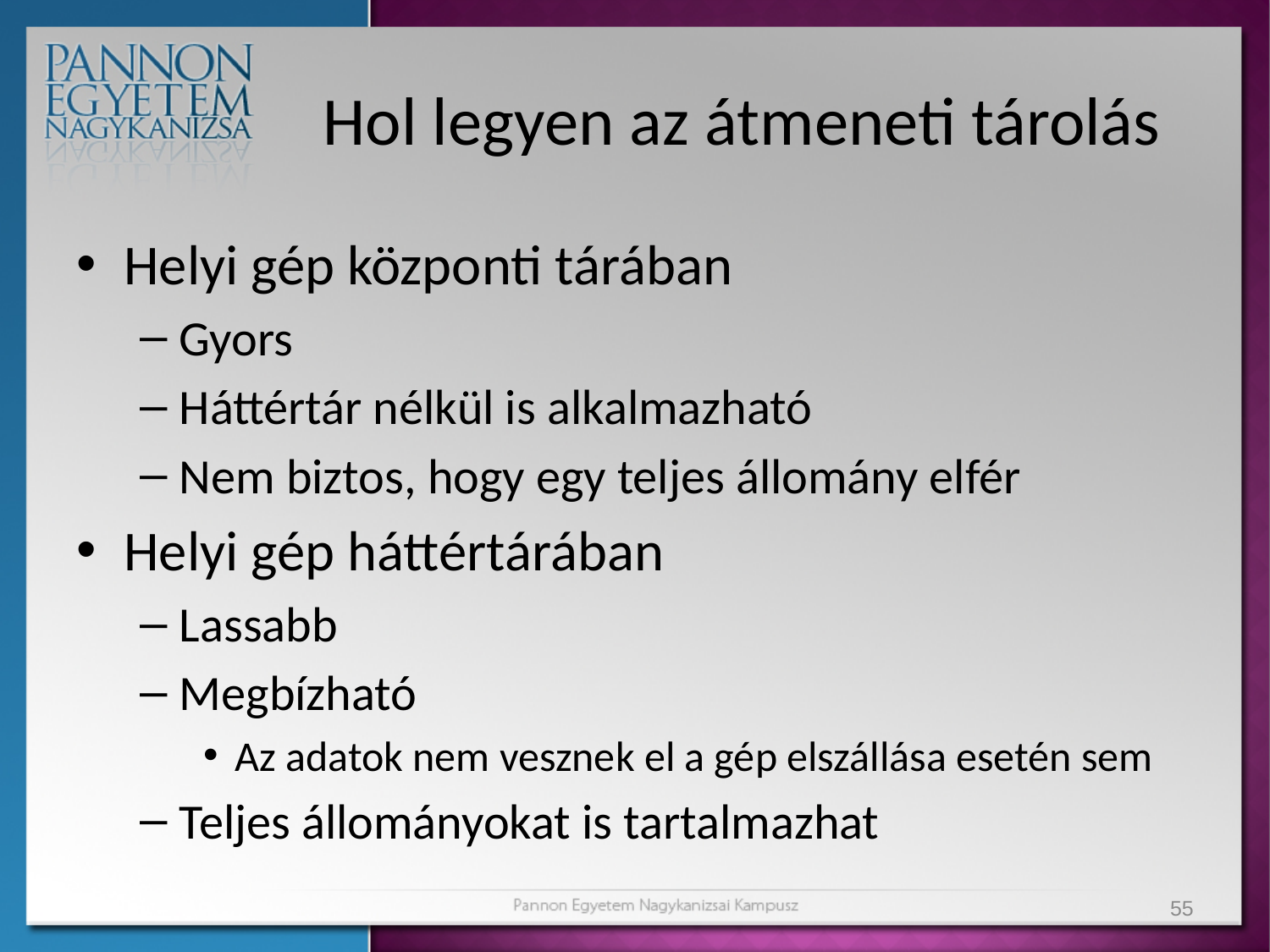

# Hol legyen az átmeneti tárolás
Helyi gép központi tárában
Gyors
Háttértár nélkül is alkalmazható
Nem biztos, hogy egy teljes állomány elfér
Helyi gép háttértárában
Lassabb
Megbízható
Az adatok nem vesznek el a gép elszállása esetén sem
Teljes állományokat is tartalmazhat
55